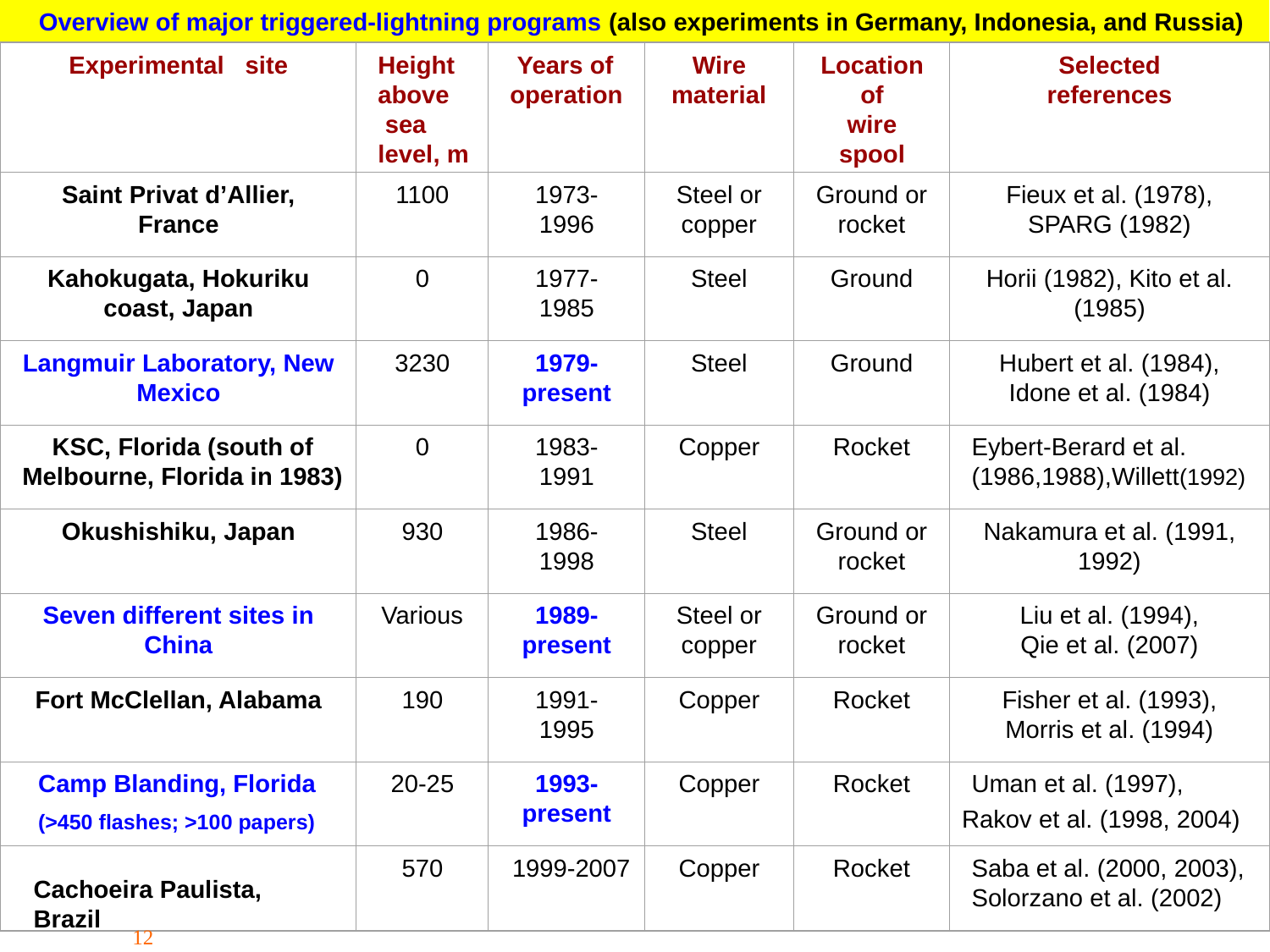

Overview of major triggered-lightning programs (also experiments in Germany, Indonesia, and Russia)

Experimental   site

Height above
 sea level, m

 Years of operation

Wire material

Location of
wire spool

Selected
references

Saint Privat d’Allier, France

1100

1973- 1996

Steel or copper

Ground or rocket

Fieux et al. (1978), SPARG (1982)

Kahokugata, Hokuriku coast, Japan

0

1977-1985

Steel

Ground

Horii (1982), Kito et al. (1985)

Langmuir Laboratory, New Mexico

3230

1979-present

Steel

Ground

Hubert et al. (1984), Idone et al. (1984)

KSC, Florida (south of Melbourne, Florida in 1983)

0

1983-1991

Copper

Rocket

Eybert-Berard et al. (1986,1988),Willett(1992)

Okushishiku, Japan

930

1986-1998

Steel

Ground or rocket

Nakamura et al. (1991, 1992)

Seven different sites in China

Various

1989-present

Steel or copper

Ground or rocket

Liu et al. (1994),
Qie et al. (2007)

Fort McClellan, Alabama

190

1991-1995

Copper

Rocket

Fisher et al. (1993), Morris et al. (1994)

20-25

1993-present

Copper

Rocket

Uman et al. (1997),

570

1999-2007

Copper

Rocket

Saba et al. (2000, 2003),
Solorzano et al. (2002)

Camp Blanding, Florida
(>450 flashes; >100 papers)
Rakov et al. (1998, 2004)

Cachoeira Paulista, Brazil
12